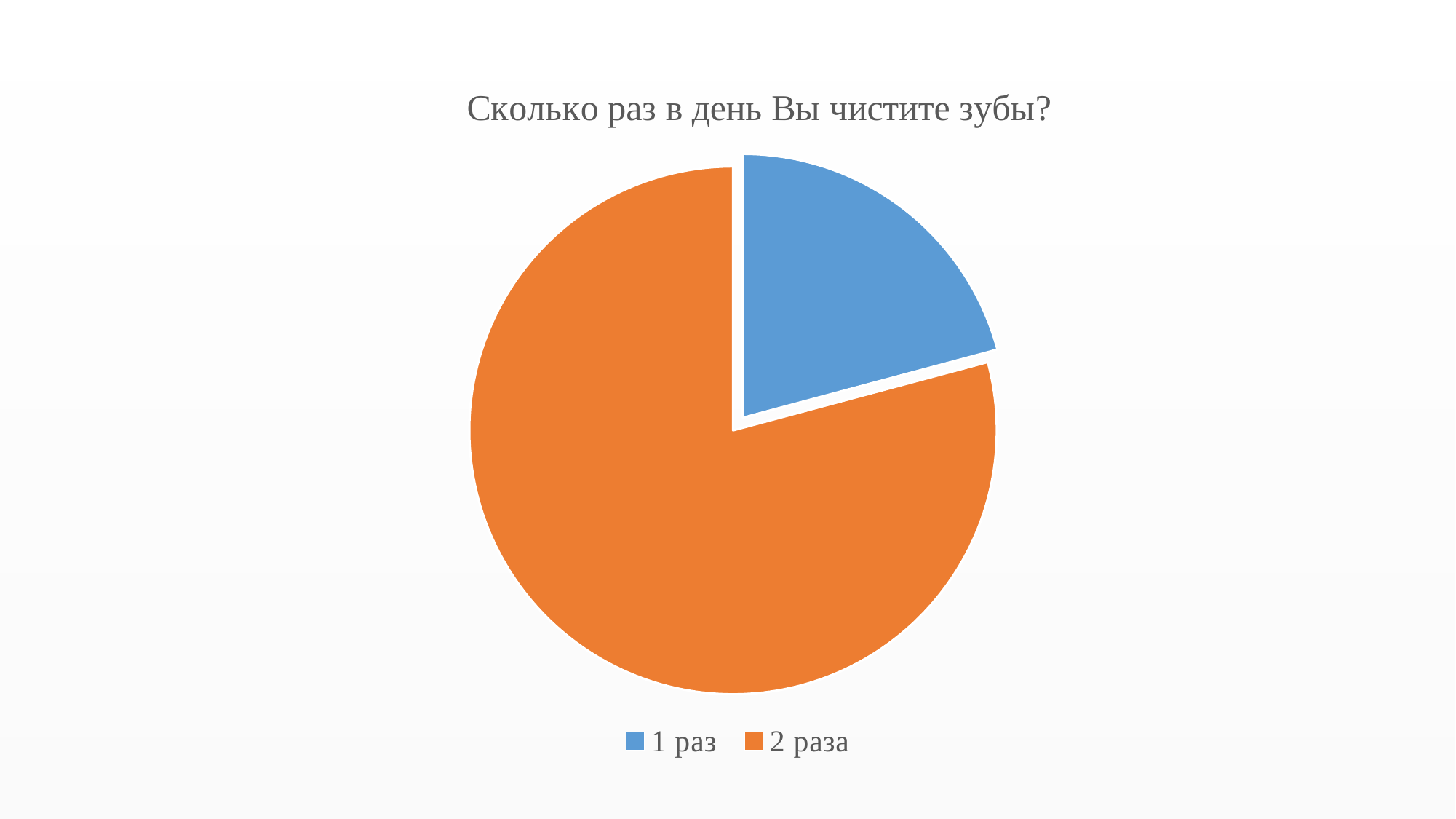

### Chart: Сколько раз в день Вы чистите зубы?

| Category | Назовите марку зубной пасты, которой Вы чистите зубы? |
|---|---|
| 1 раз  | 5.0 |
| 2 раза | 19.0 |